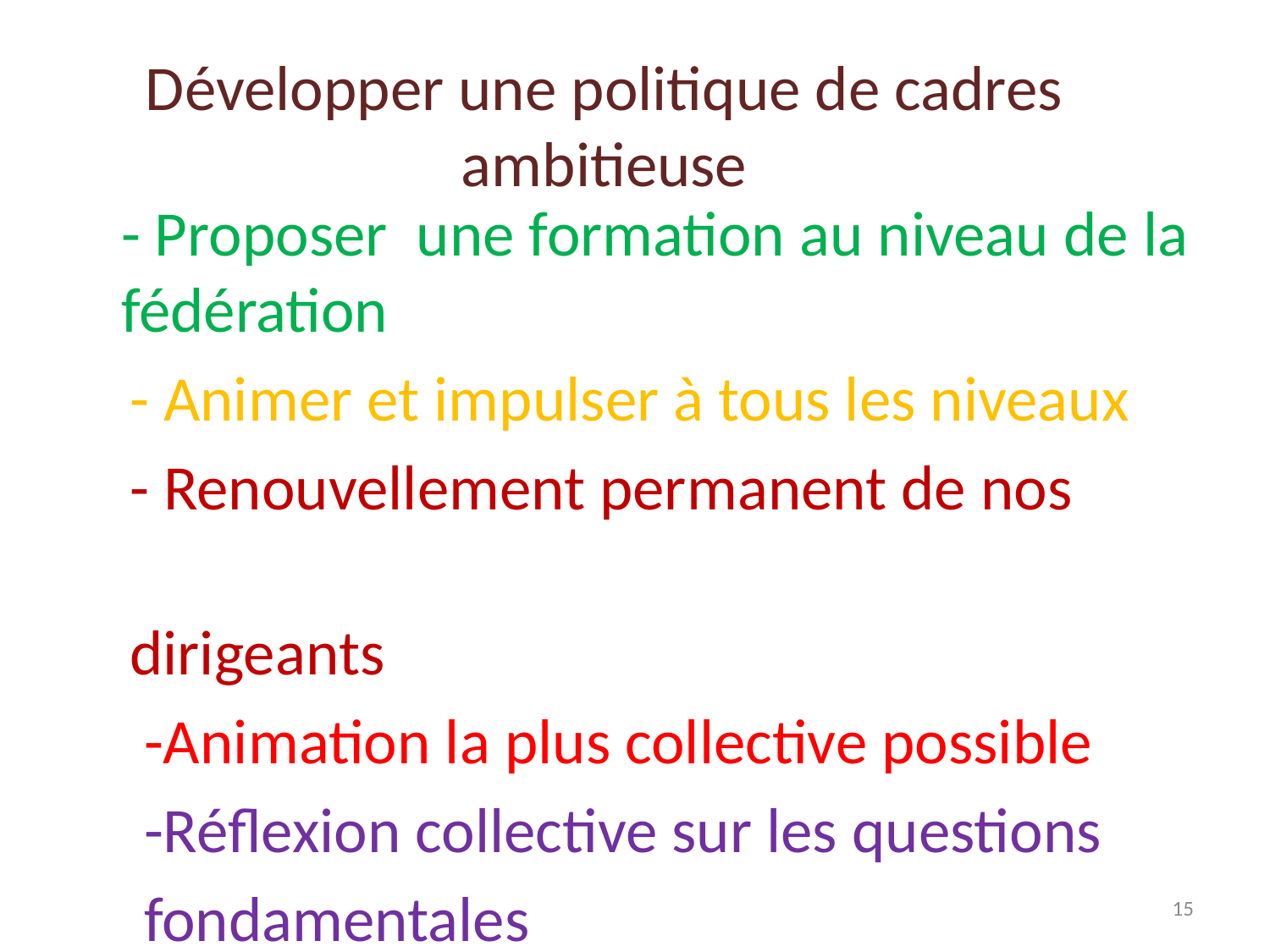

# Développer une politique de cadres ambitieuse
- Proposer  une formation au niveau de la fédération
     - Animer et impulser à tous les niveaux
     - Renouvellement permanent de nos
     dirigeants
      -Animation la plus collective possible
      -Réflexion collective sur les questions
      fondamentales

15